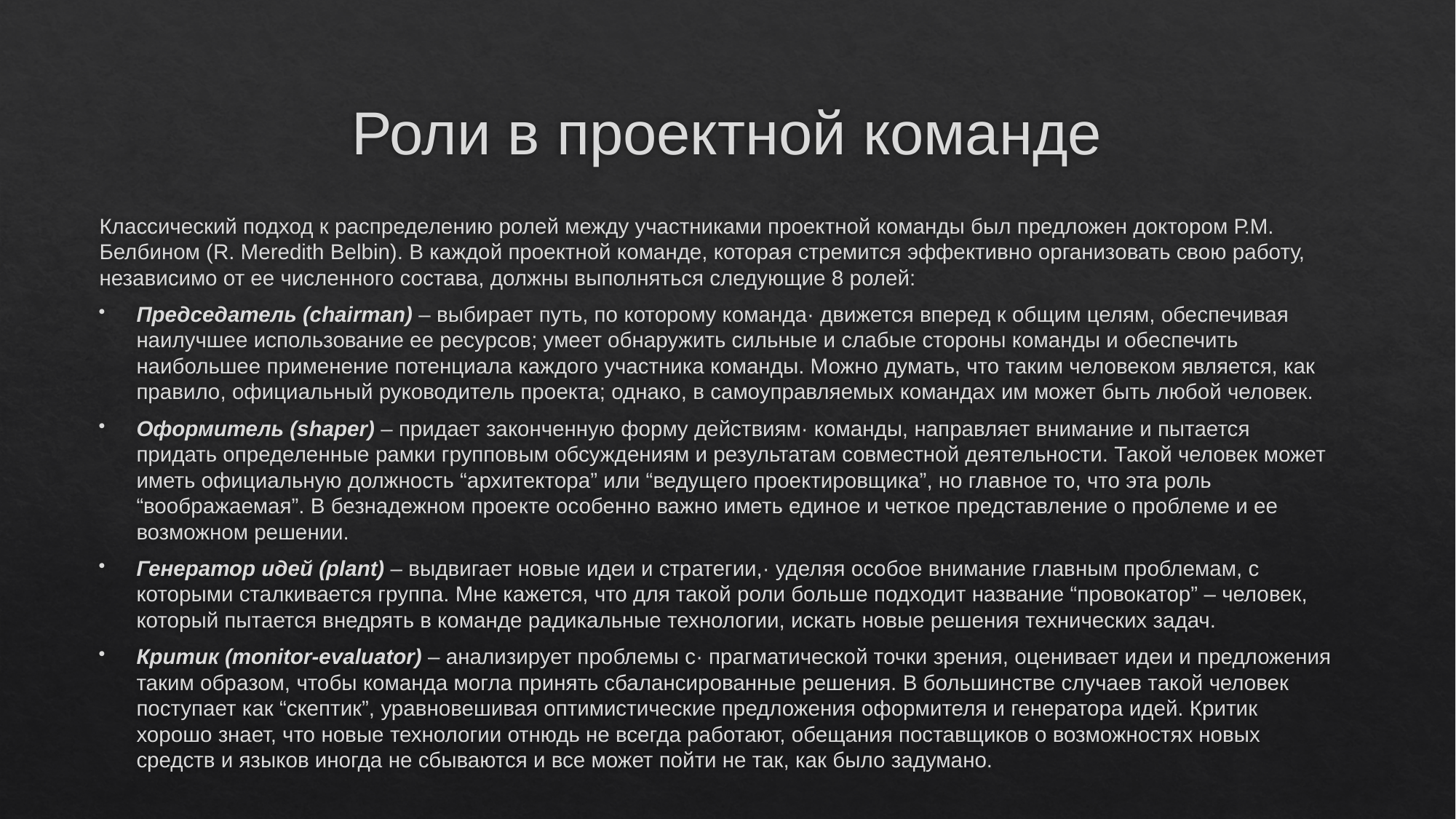

# Роли в проектной команде
Классический подход к распределению ролей между участниками проектной команды был предложен доктором Р.М. Белбином (R. Meredith Belbin). В каждой проектной команде, которая стремится эффективно организовать свою работу, независимо от ее численного состава, должны выполняться следующие 8 ролей:
Председатель (chairman) – выбирает путь, по которому команда· движется вперед к общим целям, обеспечивая наилучшее использование ее ресурсов; умеет обнаружить сильные и слабые стороны команды и обеспечить наибольшее применение потенциала каждого участника команды. Можно думать, что таким человеком является, как правило, официальный руководитель проекта; однако, в самоуправляемых командах им может быть любой человек.
Оформитель (shaper) – придает законченную форму действиям· команды, направляет внимание и пытается придать определенные рамки групповым обсуждениям и результатам совместной деятельности. Такой человек может иметь официальную должность “архитектора” или “ведущего проектировщика”, но главное то, что эта роль “воображаемая”. В безнадежном проекте особенно важно иметь единое и четкое представление о проблеме и ее возможном решении.
Генератор идей (plant) – выдвигает новые идеи и стратегии,· уделяя особое внимание главным проблемам, с которыми сталкивается группа. Мне кажется, что для такой роли больше подходит название “провокатор” – человек, который пытается внедрять в команде радикальные технологии, искать новые решения технических задач.
Критик (monitor-evaluator) – анализирует проблемы с· прагматической точки зрения, оценивает идеи и предложения таким образом, чтобы команда могла принять сбалансированные решения. В большинстве случаев такой человек поступает как “скептик”, уравновешивая оптимистические предложения оформителя и генератора идей. Критик хорошо знает, что новые технологии отнюдь не всегда работают, обещания поставщиков о возможностях новых средств и языков иногда не сбываются и все может пойти не так, как было задумано.